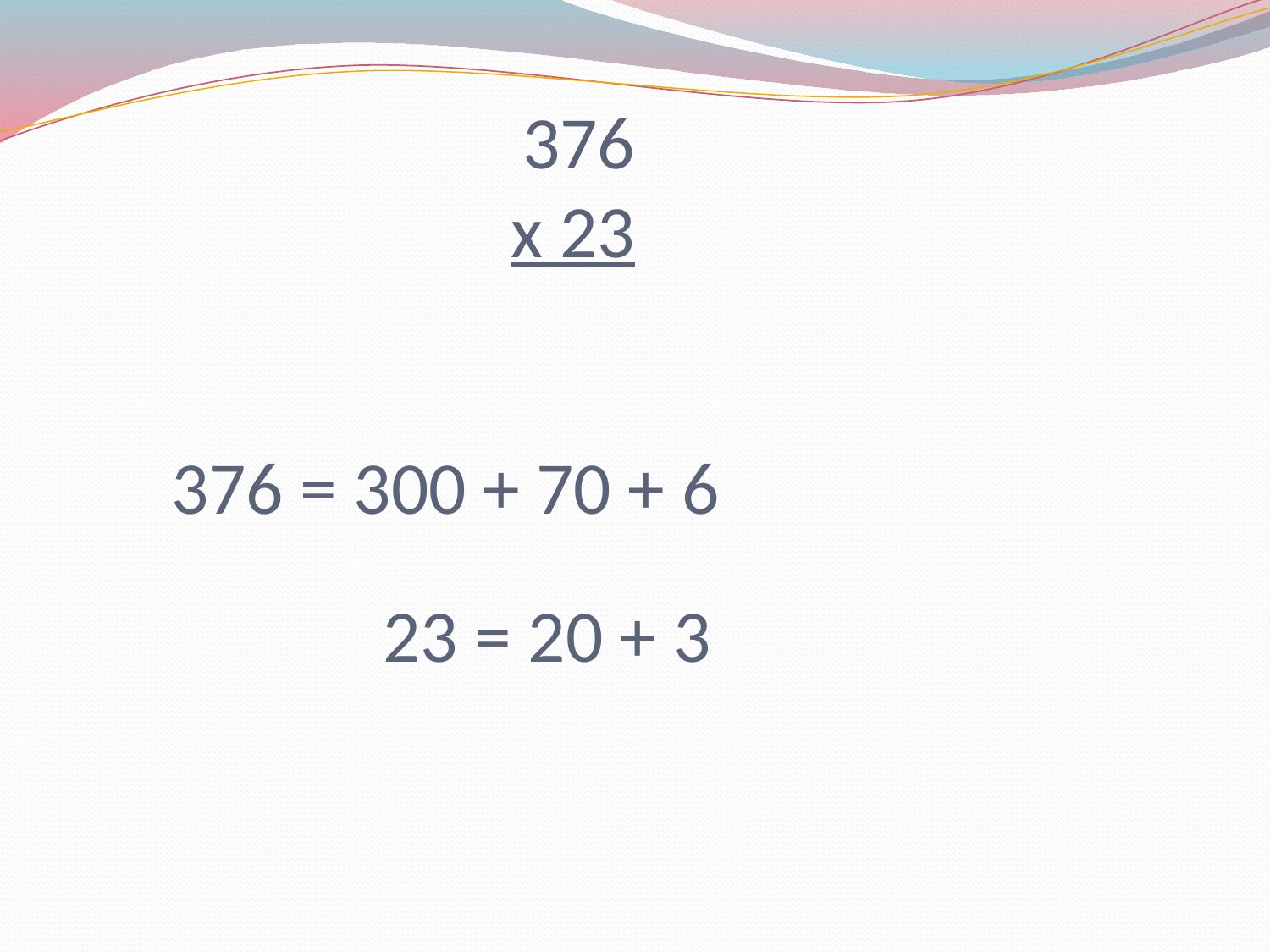

# 376 x 23
376 = 300 + 70 + 6
23 = 20 + 3